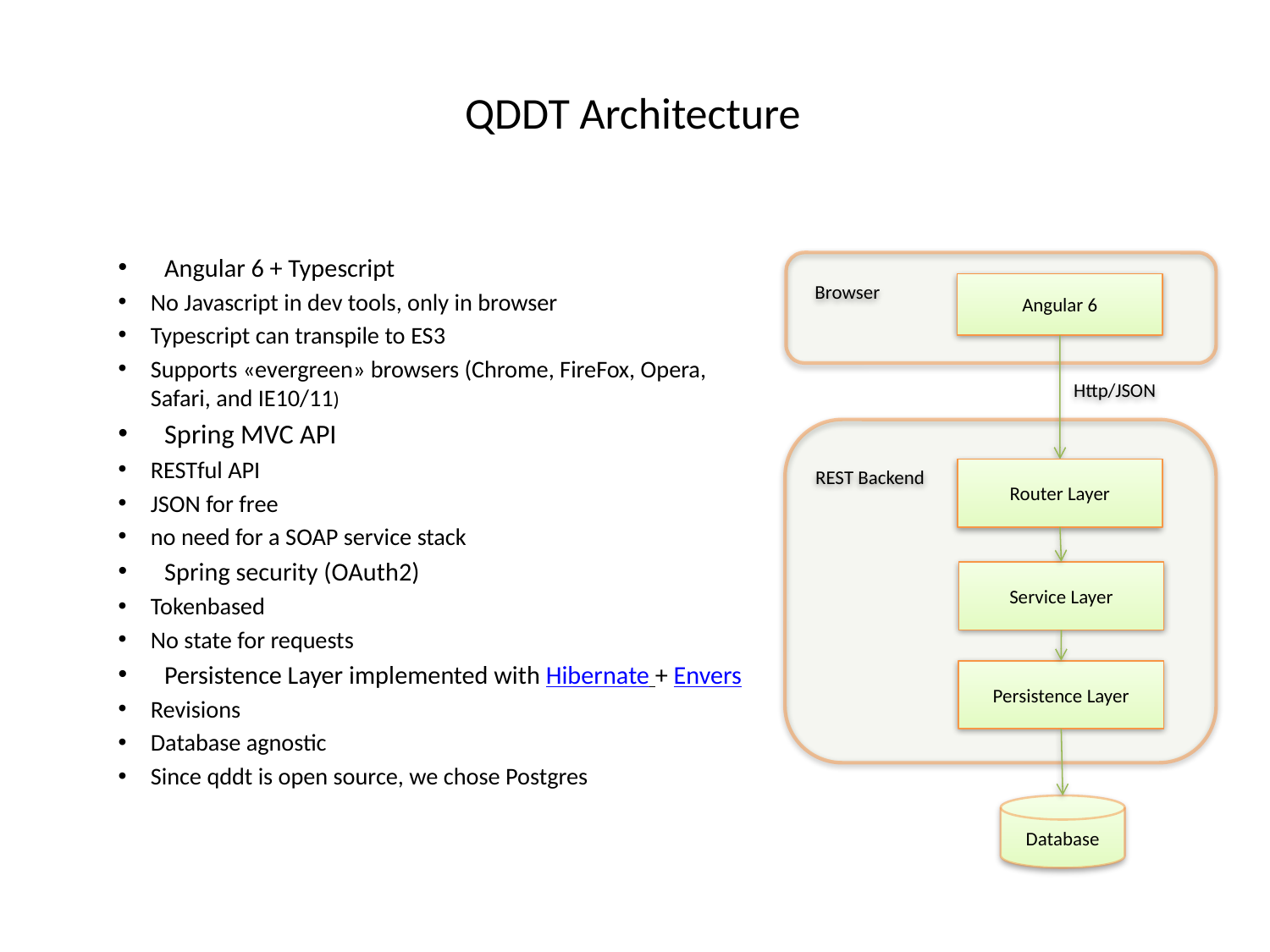

# QDDT Architecture
Angular 6 + Typescript
No Javascript in dev tools, only in browser
Typescript can transpile to ES3
Supports «evergreen» browsers (Chrome, FireFox, Opera, Safari, and IE10/11)
Spring MVC API
RESTful API
JSON for free
no need for a SOAP service stack
Spring security (OAuth2)
Tokenbased
No state for requests
Persistence Layer implemented with Hibernate + Envers
Revisions
Database agnostic
Since qddt is open source, we chose Postgres

Angular 6
Browser
Http/JSON

REST Backend
Router Layer
Service Layer
Persistence Layer
Database